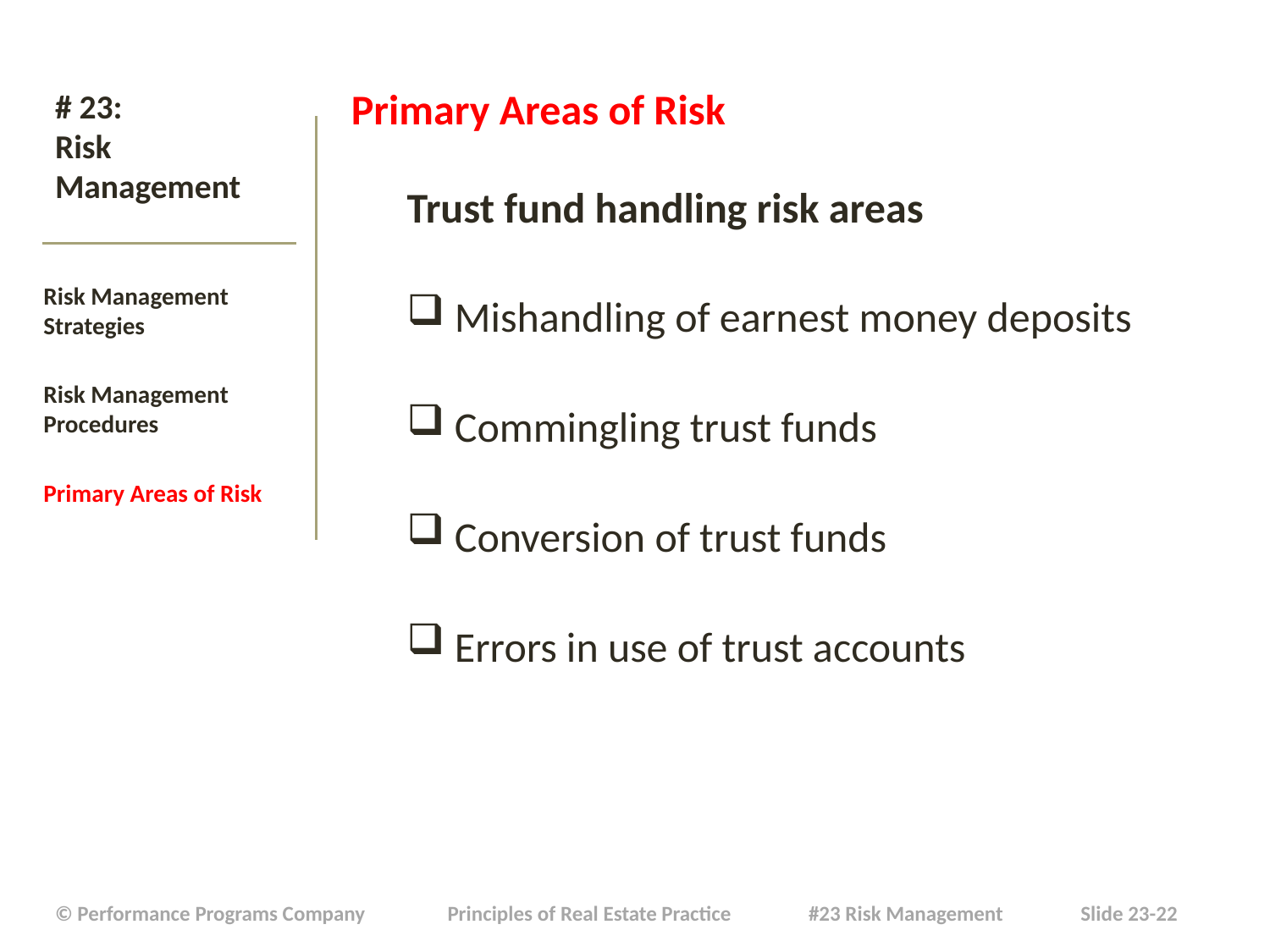

Primary Areas of Risk

Trust fund handling risk areas

Mishandling of earnest money deposits
Commingling trust funds
Conversion of trust funds
Errors in use of trust accounts

# # 23: Risk Management

Risk Management Strategies

Risk Management Procedures

Primary Areas of Risk

| © Performance Programs Company Principles of Real Estate Practice #23 Risk Management Slide 23-22 |
| --- |